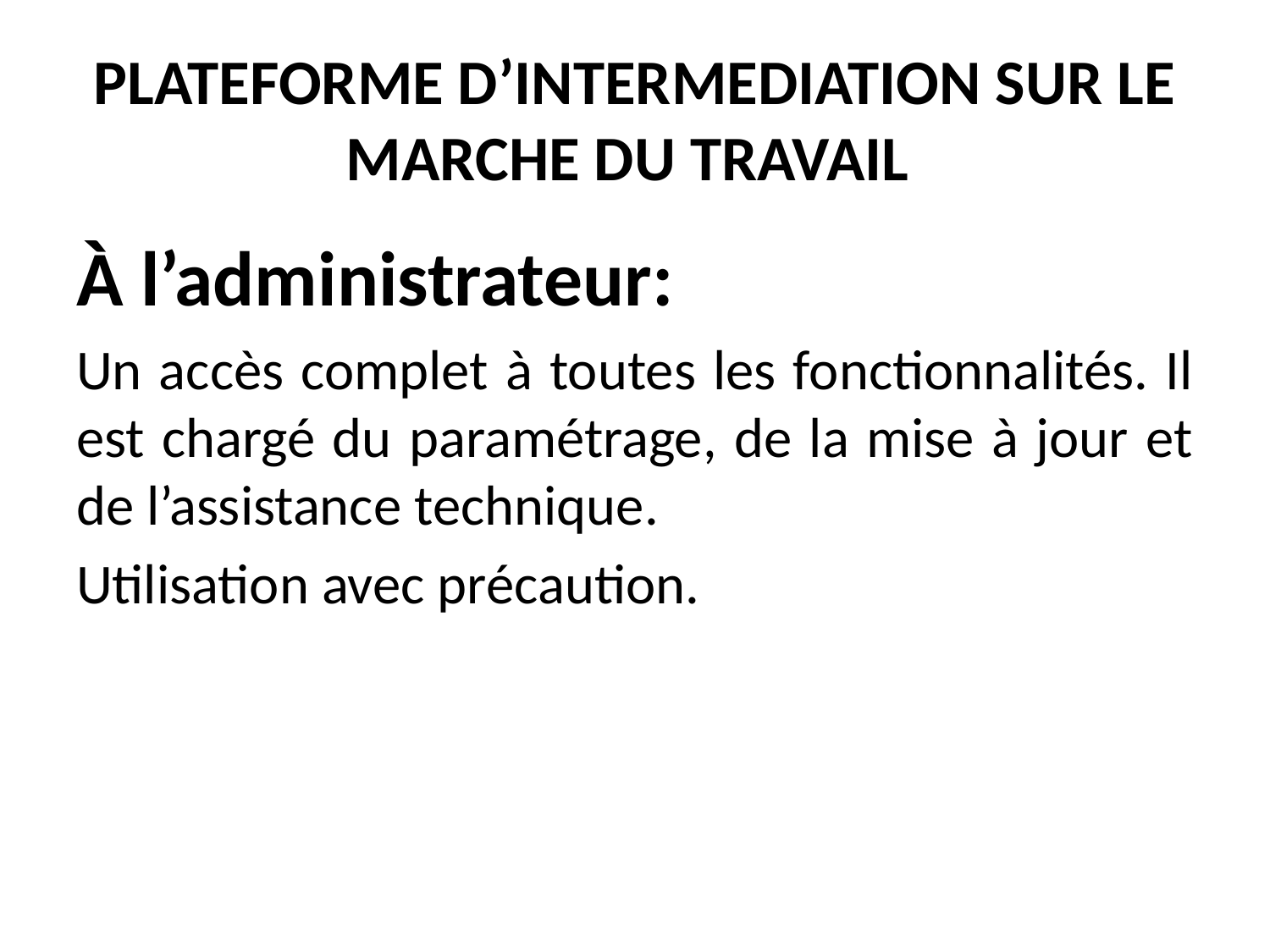

# PLATEFORME D’INTERMEDIATION SUR LE MARCHE DU TRAVAIL
À l’administrateur:
Un accès complet à toutes les fonctionnalités. Il est chargé du paramétrage, de la mise à jour et de l’assistance technique.
Utilisation avec précaution.